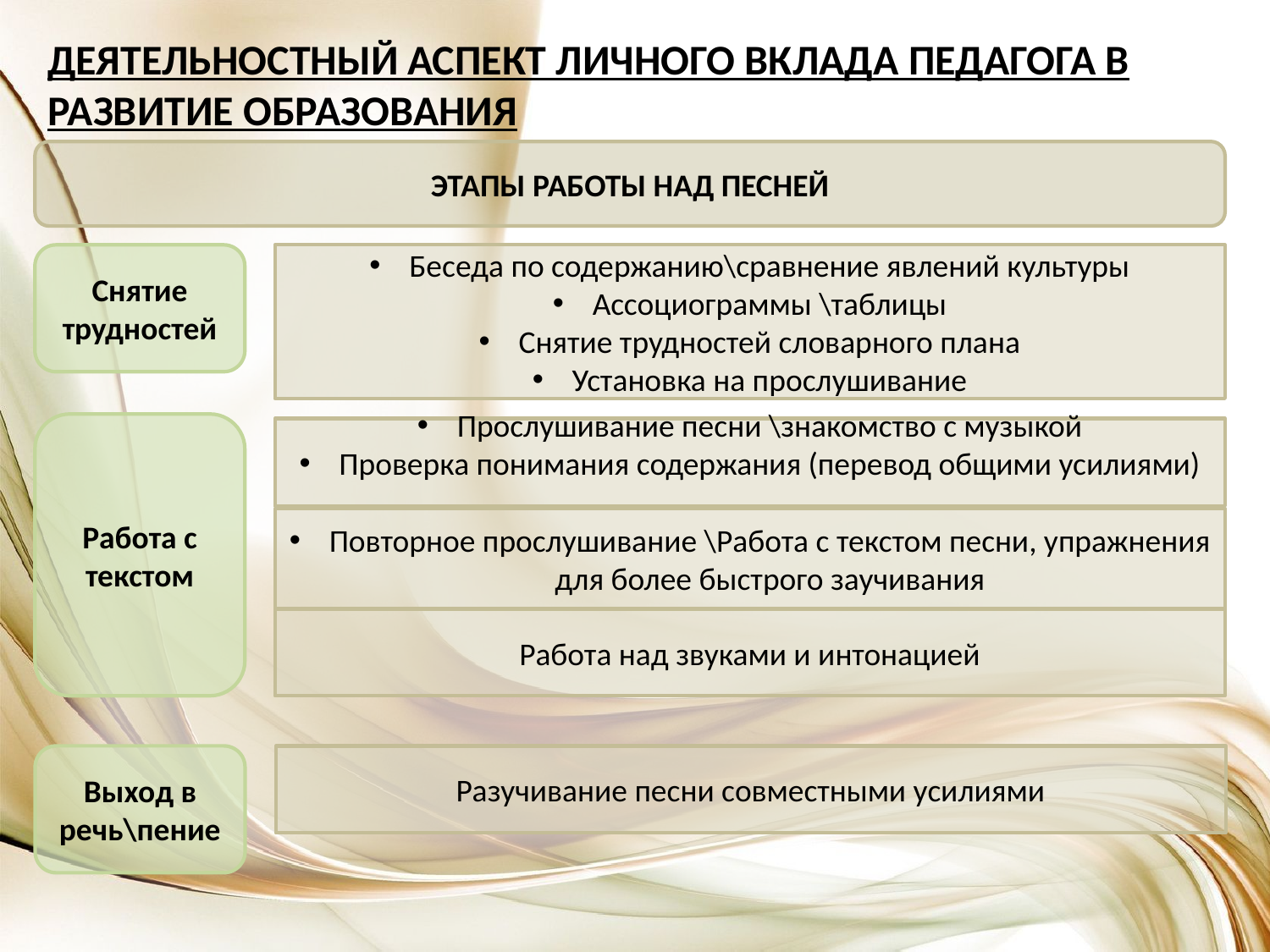

ДЕЯТЕЛЬНОСТНЫЙ АСПЕКТ ЛИЧНОГО ВКЛАДА ПЕДАГОГА В РАЗВИТИЕ ОБРАЗОВАНИЯ
ЭТАПЫ РАБОТЫ НАД ПЕСНЕЙ

Снятие трудностей
Беседа по содержанию\сравнение явлений культуры
Ассоциограммы \таблицы
Снятие трудностей словарного плана
Установка на прослушивание
Работа с текстом
Прослушивание песни \знакомство с музыкой
Проверка понимания содержания (перевод общими усилиями)

Повторное прослушивание \Работа с текстом песни, упражнения для более быстрого заучивания
Работа над звуками и интонацией
Выход в речь\пение
Разучивание песни совместными усилиями